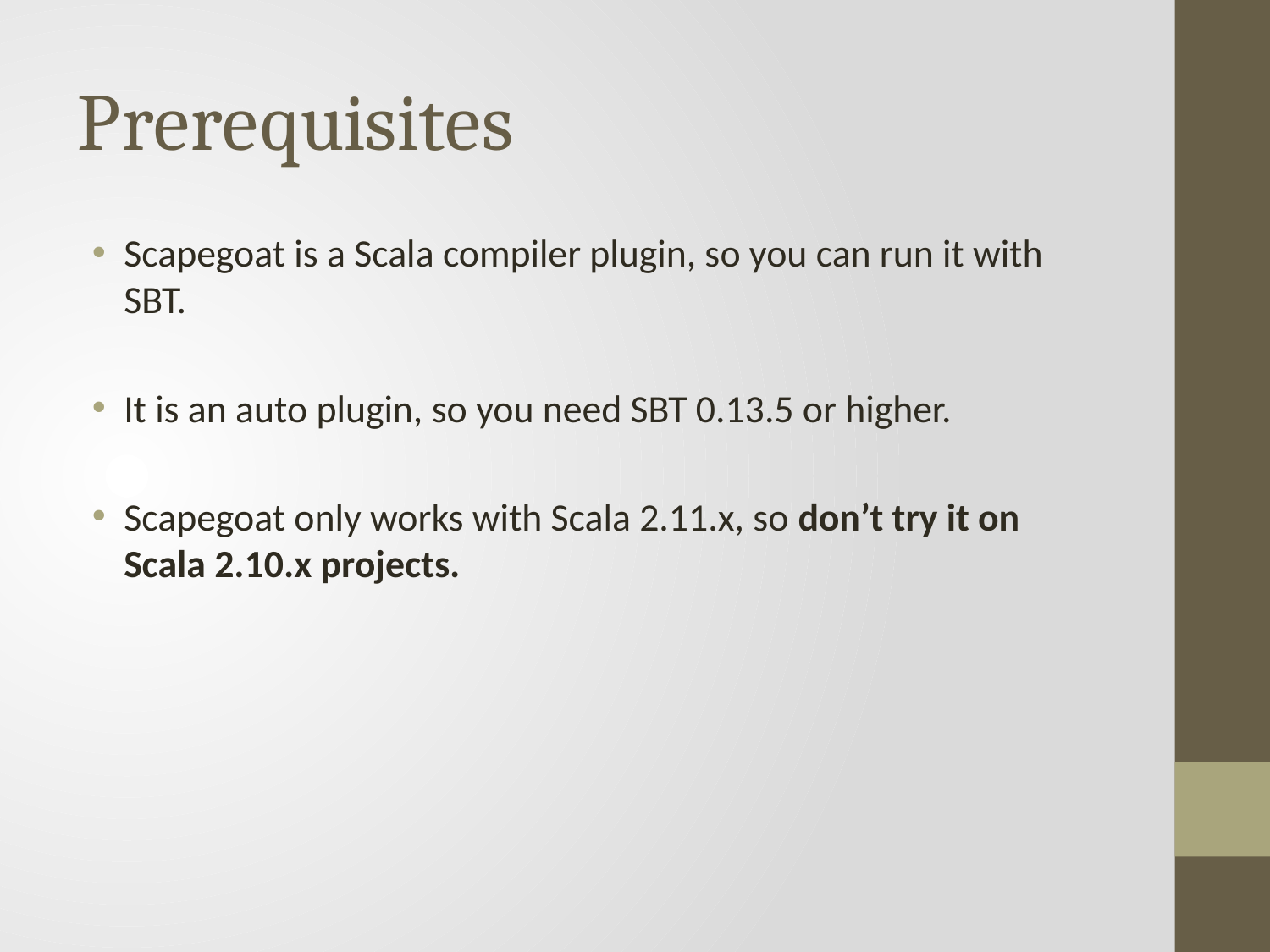

# Prerequisites
Scapegoat is a Scala compiler plugin, so you can run it with SBT.

It is an auto plugin, so you need SBT 0.13.5 or higher.

Scapegoat only works with Scala 2.11.x, so don’t try it on Scala 2.10.x projects.